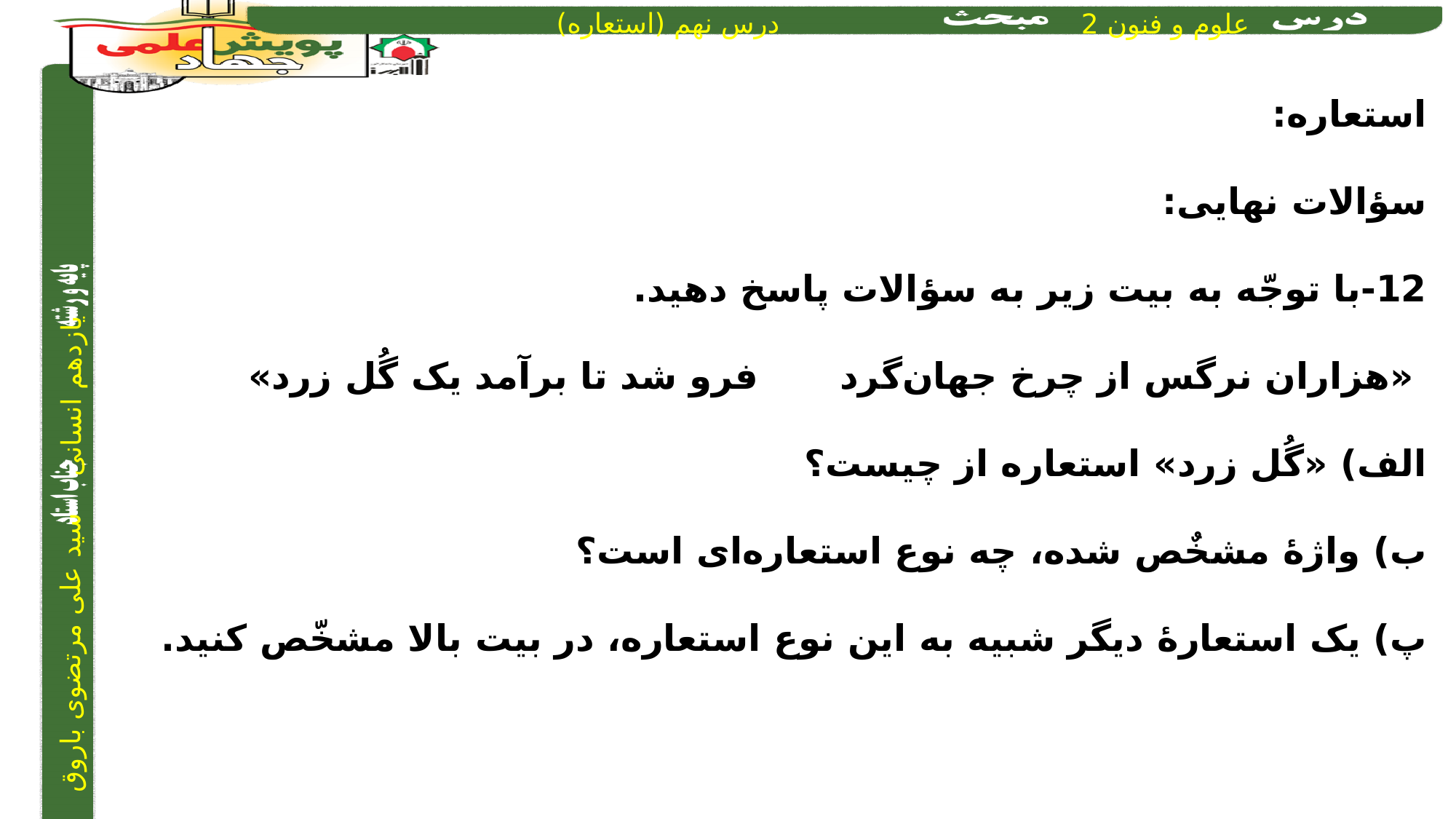

استعاره:
سؤالات نهایی:
12-با توجّه به بیت زیر به سؤالات پاسخ دهید.
 «هزاران نرگس از چرخ جهان‌گرد	 	 فرو شد تا برآمد یک گُل‌ زرد»
الف) «گُل‌ زرد» استعاره از چیست؟
ب) واژۀ مشخٌص شده، چه نوع استعاره‌ای است؟
پ) یک استعارۀ دیگر شبیه به این نوع استعاره، در بیت بالا مشخّص کنید.